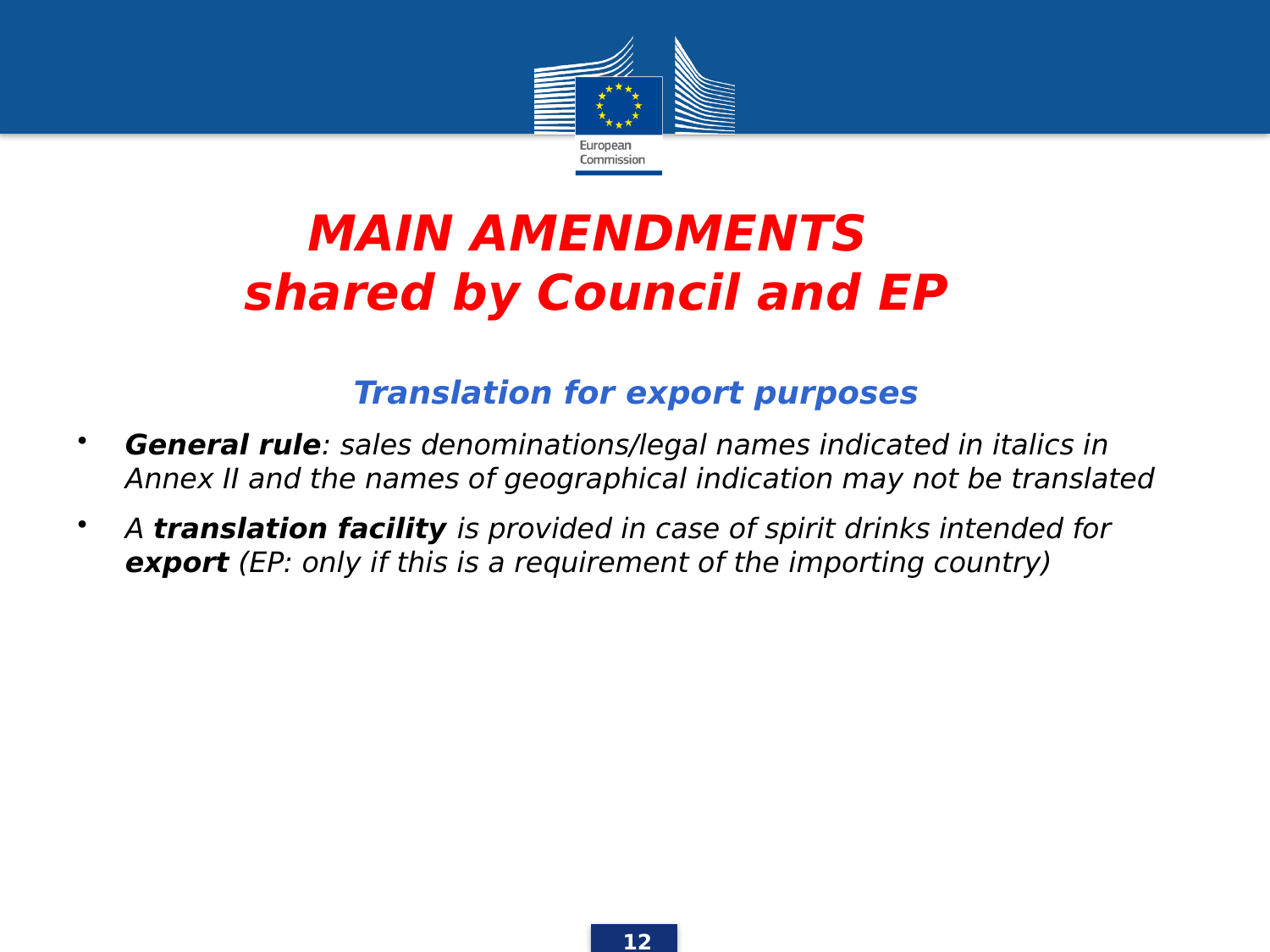

# MAIN AMENDMENTS shared by Council and EP
Translation for export purposes
General rule: sales denominations/legal names indicated in italics in Annex II and the names of geographical indication may not be translated
A translation facility is provided in case of spirit drinks intended for export (EP: only if this is a requirement of the importing country)